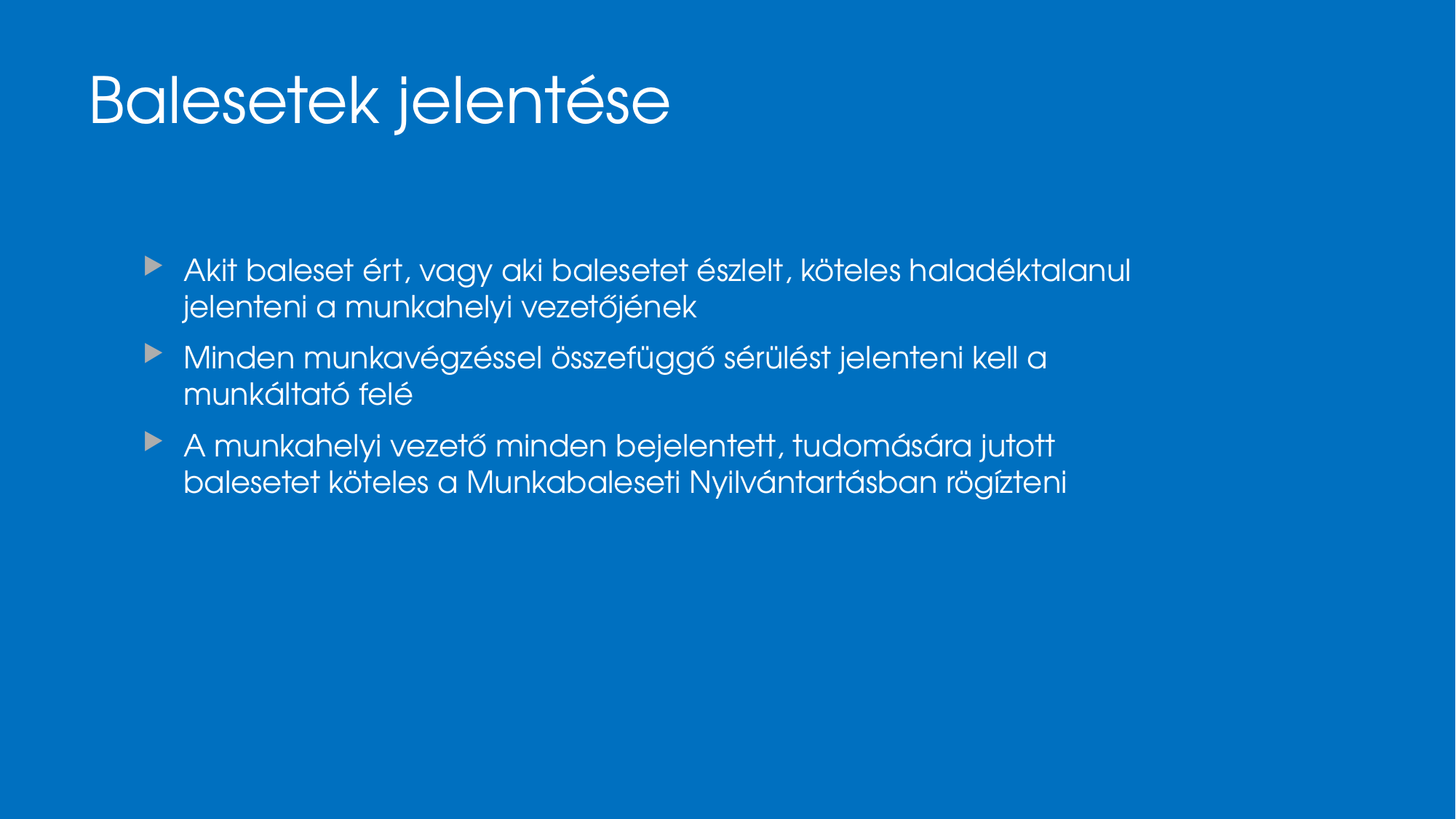

# Balesetek jelentése
Akit baleset ért, vagy aki balesetet észlelt, köteles haladéktalanul jelenteni a munkahelyi vezetőjének
Minden munkavégzéssel összefüggő sérülést jelenteni kell a munkáltató felé
A munkahelyi vezető minden bejelentett, tudomására jutott balesetet köteles a Munkabaleseti Nyilvántartásban rögízteni